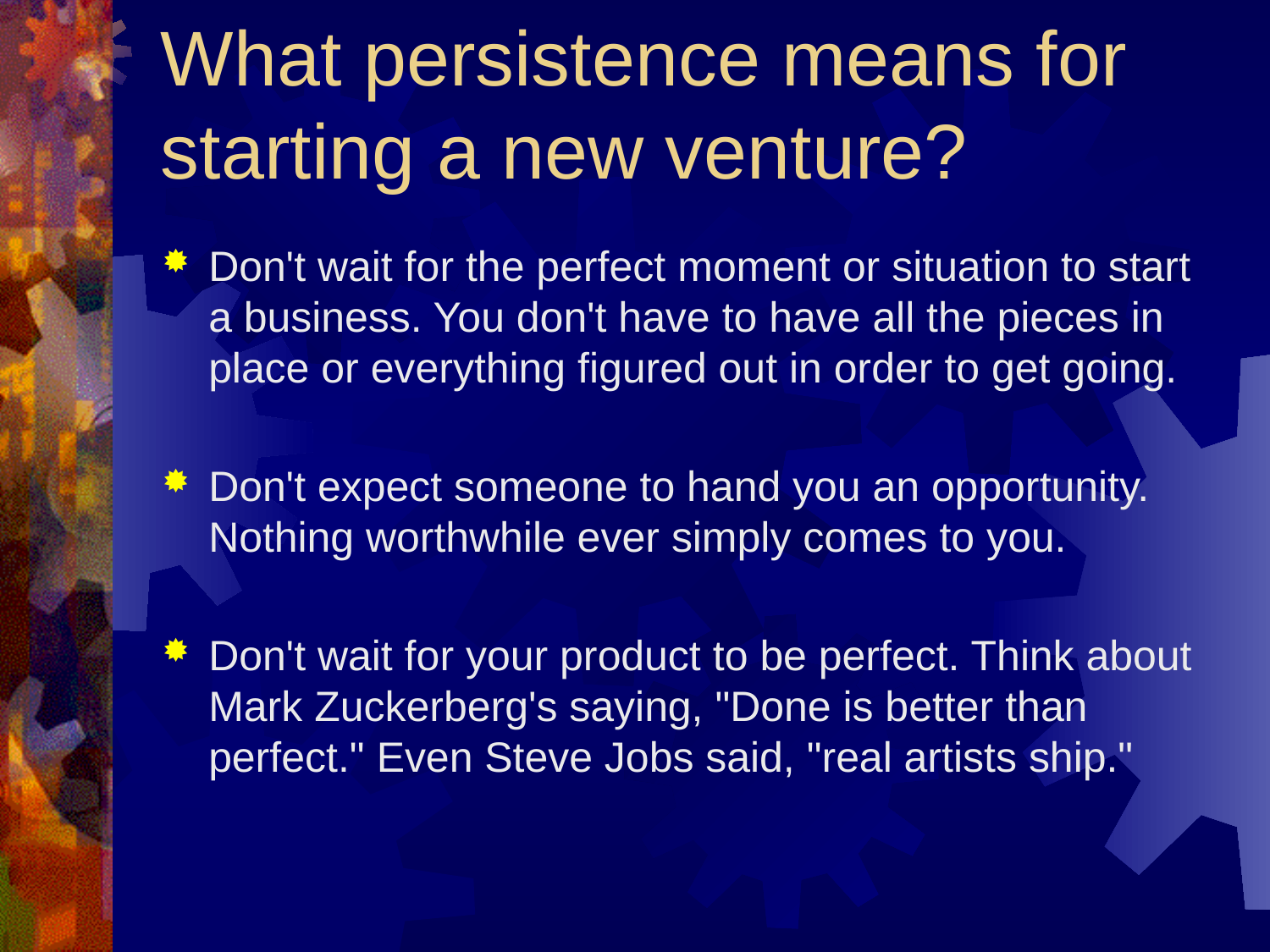

# What persistence means for starting a new venture?
Don't wait for the perfect moment or situation to start a business. You don't have to have all the pieces in place or everything figured out in order to get going.

Don't expect someone to hand you an opportunity. Nothing worthwhile ever simply comes to you.

Don't wait for your product to be perfect. Think about Mark Zuckerberg's saying, "Done is better than perfect." Even Steve Jobs said, "real artists ship."